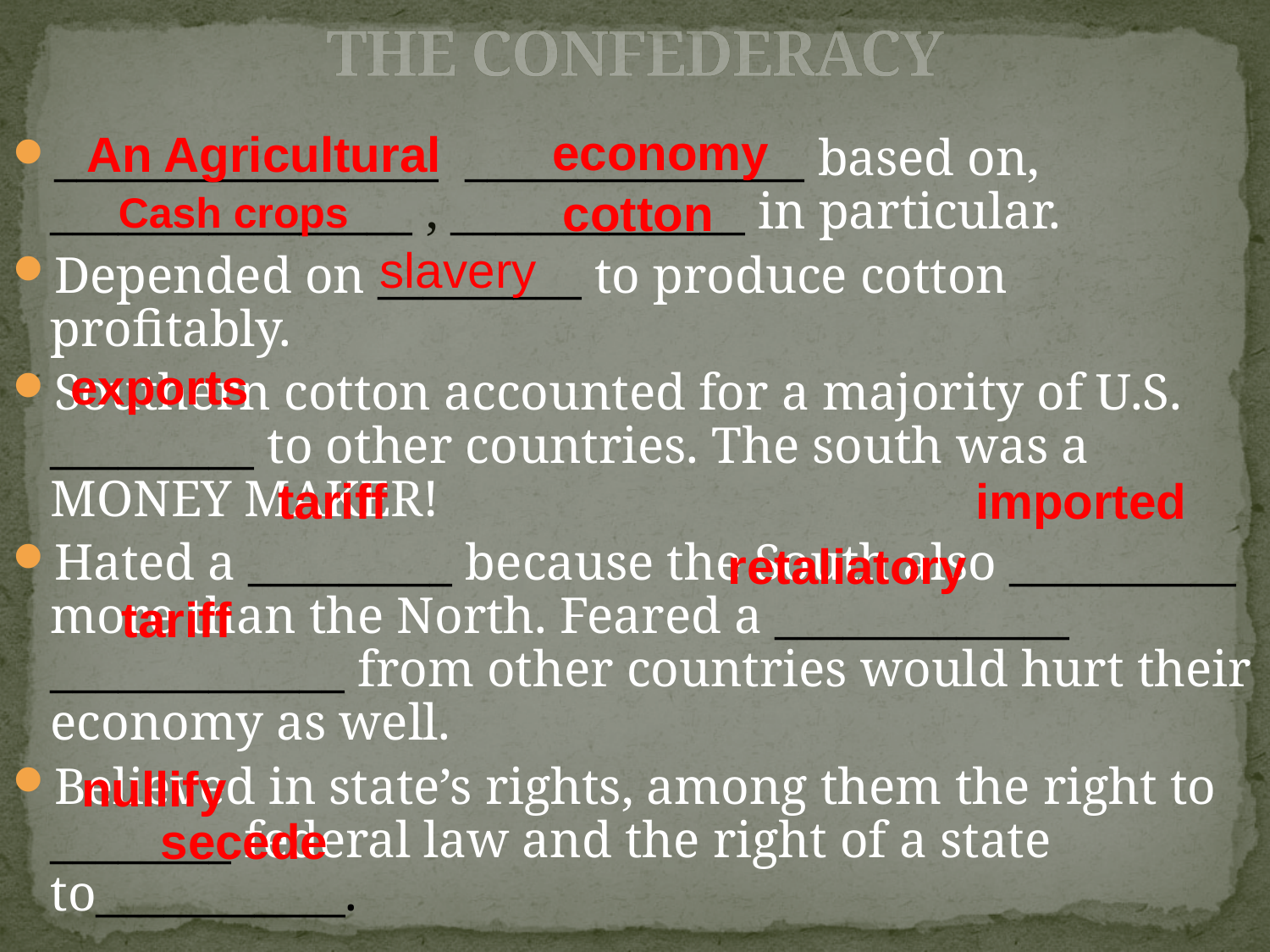

# THE CONFEDERACY
economy
An Agricultural
_________________  _______________ based on, ________________ , _____________ in particular.
Depended on _________ to produce cotton profitably.
Southern cotton accounted for a majority of U.S. _________ to other countries. The south was a MONEY MAKER!
Hated a _________ because the South also __________ more than the North. Feared a _____________ _____________ from other countries would hurt their economy as well.
Believed in state’s rights, among them the right to ________ federal law and the right of a state to___________.
cotton
Cash crops
slavery
exports
imported
tariff
retaliatory
tariff
nullify
secede